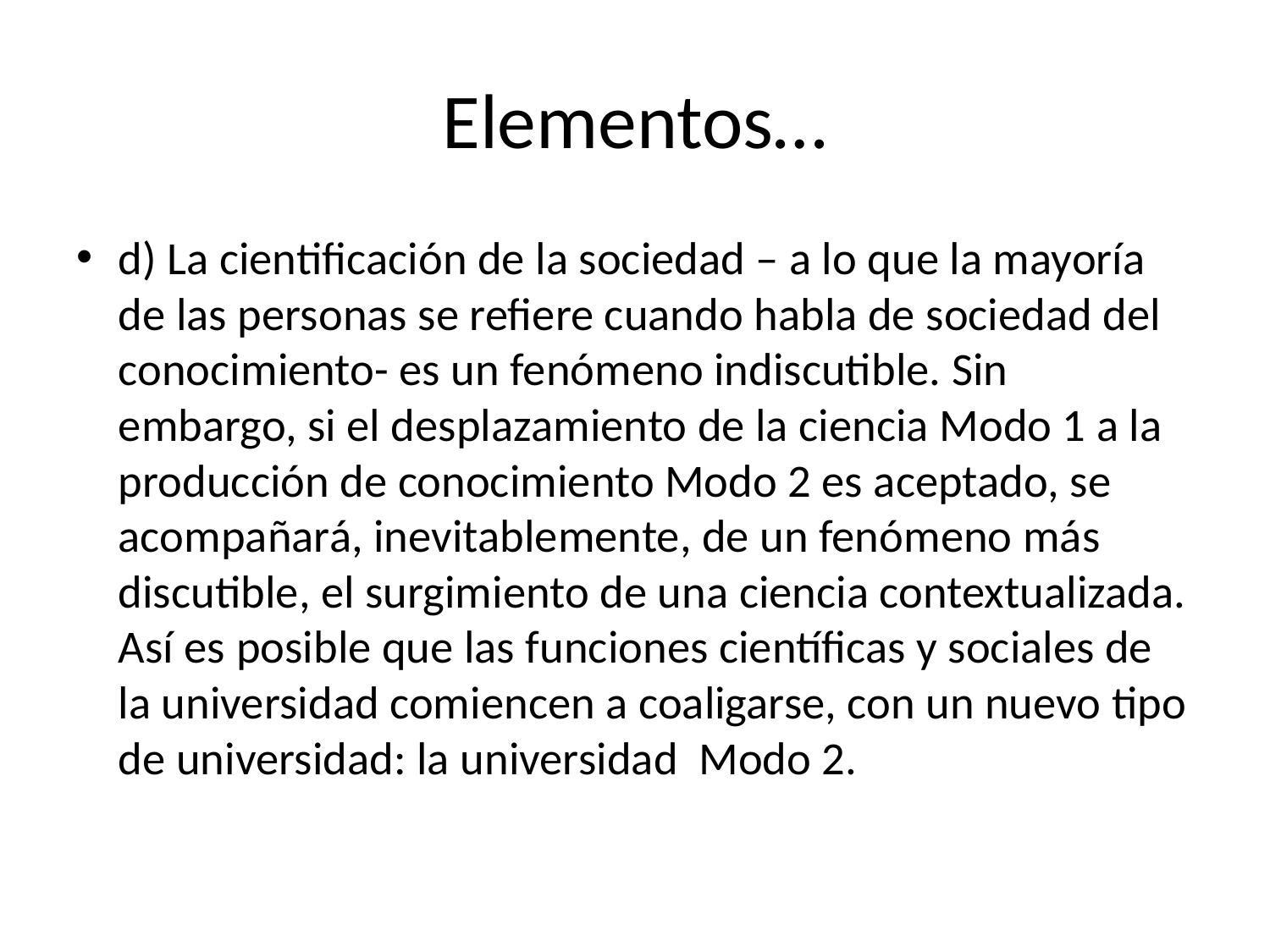

# Elementos…
d) La cientificación de la sociedad – a lo que la mayoría de las personas se refiere cuando habla de sociedad del conocimiento- es un fenómeno indiscutible. Sin embargo, si el desplazamiento de la ciencia Modo 1 a la producción de conocimiento Modo 2 es aceptado, se acompañará, inevitablemente, de un fenómeno más discutible, el surgimiento de una ciencia contextualizada. Así es posible que las funciones científicas y sociales de la universidad comiencen a coaligarse, con un nuevo tipo de universidad: la universidad  Modo 2.